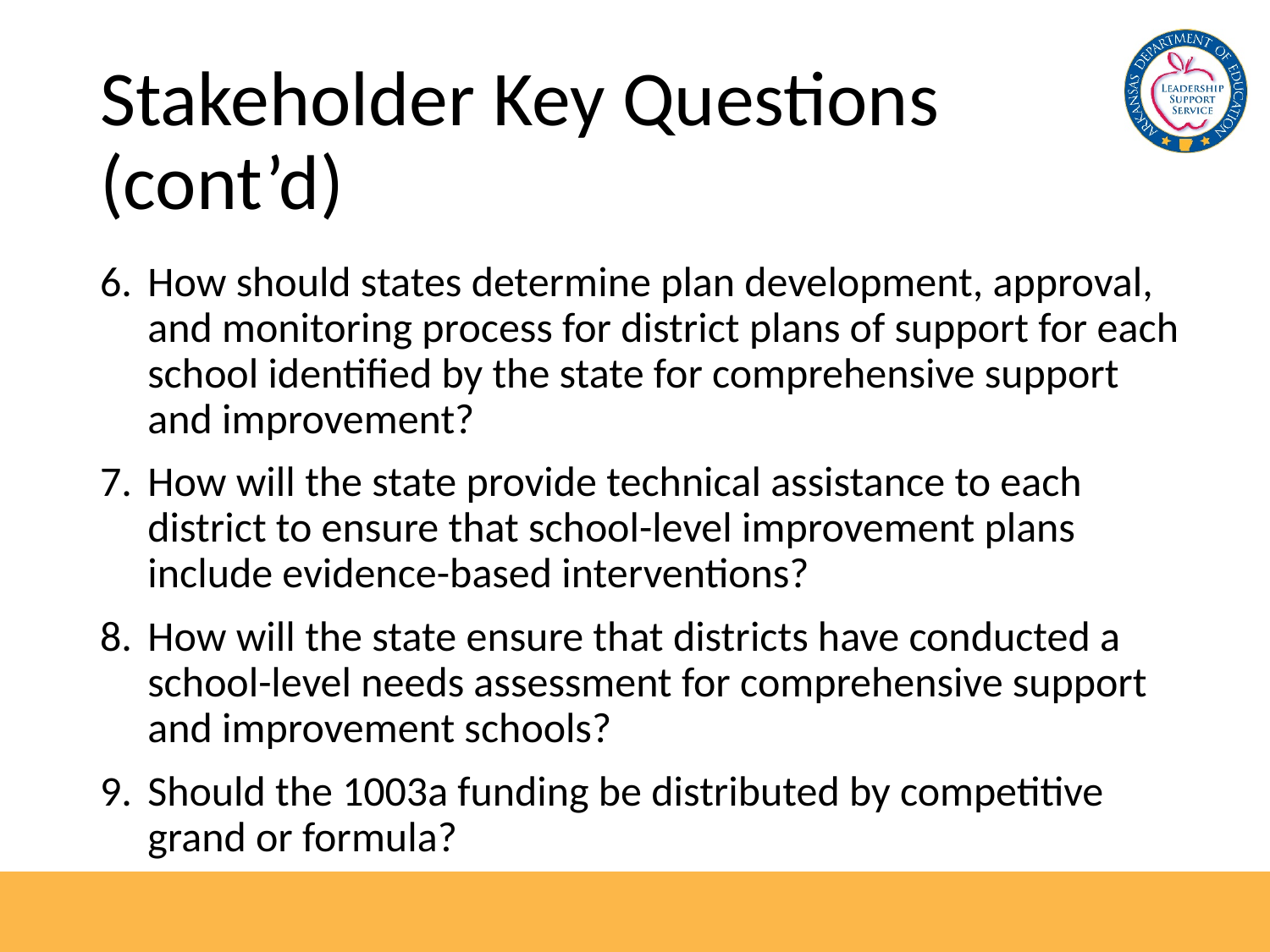

# Stakeholder Key Questions (cont’d)
How should states determine plan development, approval, and monitoring process for district plans of support for each school identified by the state for comprehensive support and improvement?
How will the state provide technical assistance to each district to ensure that school-level improvement plans include evidence-based interventions?
How will the state ensure that districts have conducted a school-level needs assessment for comprehensive support and improvement schools?
Should the 1003a funding be distributed by competitive grand or formula?